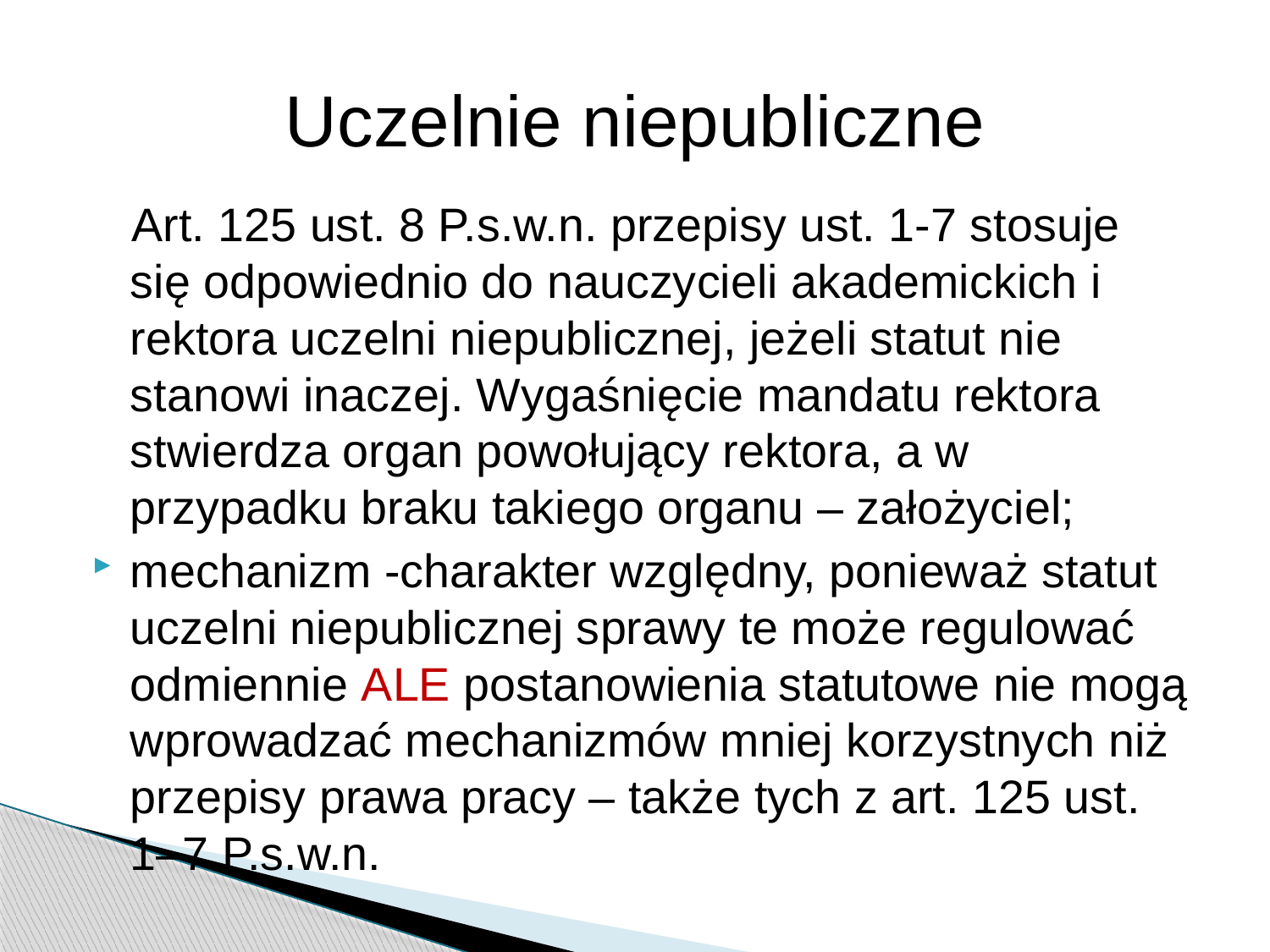

# Uczelnie niepubliczne
   Art. 125 ust. 8 P.s.w.n. przepisy ust. 1-7 stosuje się odpowiednio do nauczycieli akademickich i rektora uczelni niepublicznej, jeżeli statut nie stanowi inaczej. Wygaśnięcie mandatu rektora stwierdza organ powołujący rektora, a w przypadku braku takiego organu – założyciel;
mechanizm -charakter względny, ponieważ statut uczelni niepublicznej sprawy te może regulować odmiennie ALE postanowienia statutowe nie mogą wprowadzać mechanizmów mniej korzystnych niż przepisy prawa pracy – także tych z art. 125 ust. 1–7 P.s.w.n.